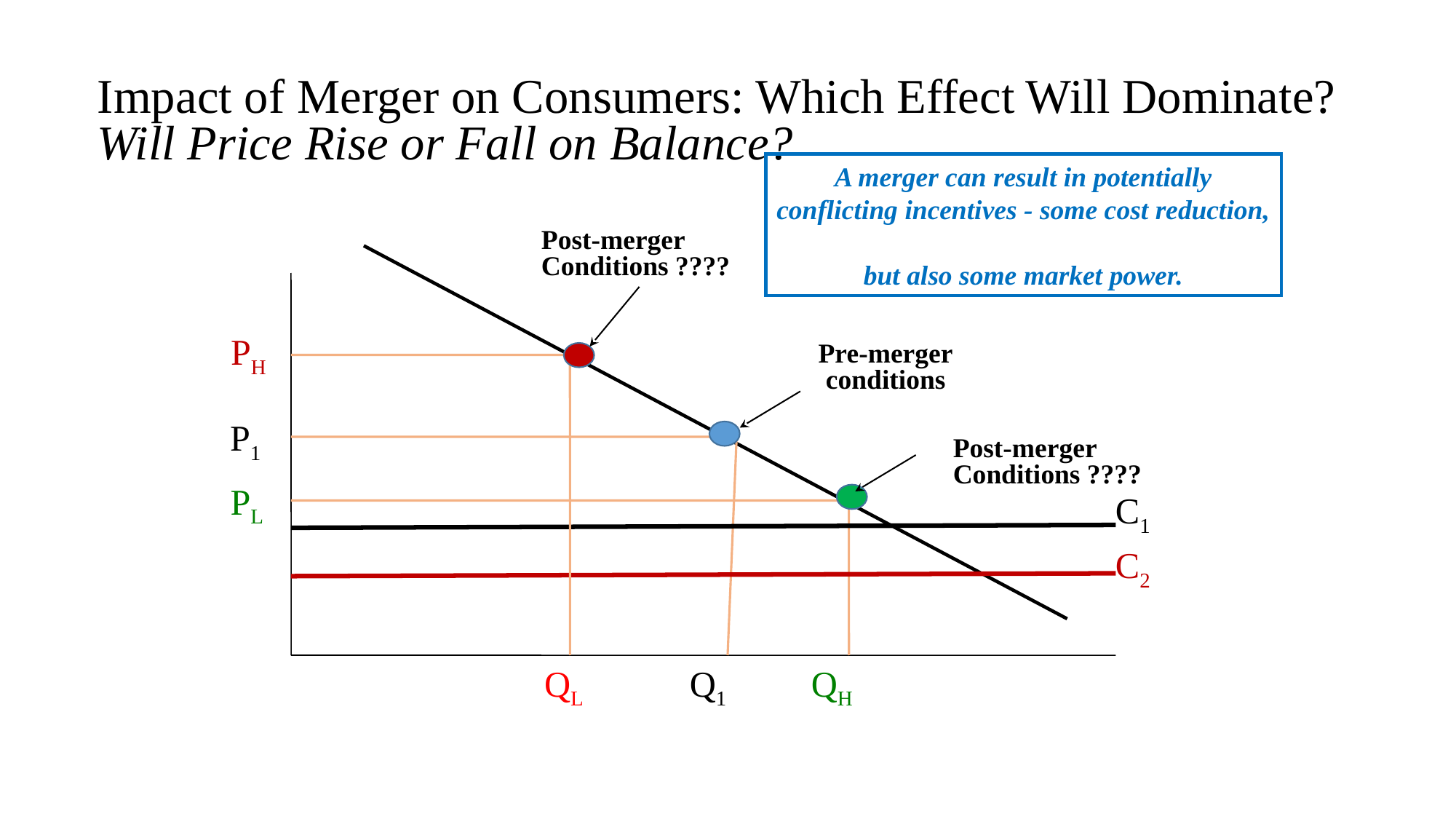

# Impact of Merger on Consumers: Which Effect Will Dominate? Will Price Rise or Fall on Balance?
A merger can result in potentially conflicting incentives - some cost reduction,
but also some market power.

Post-merger
Conditions ????

PH
Pre-merger
conditions

P1

Post-merger
Conditions ????

PL
C1

C2

QL
Q1
QH
85